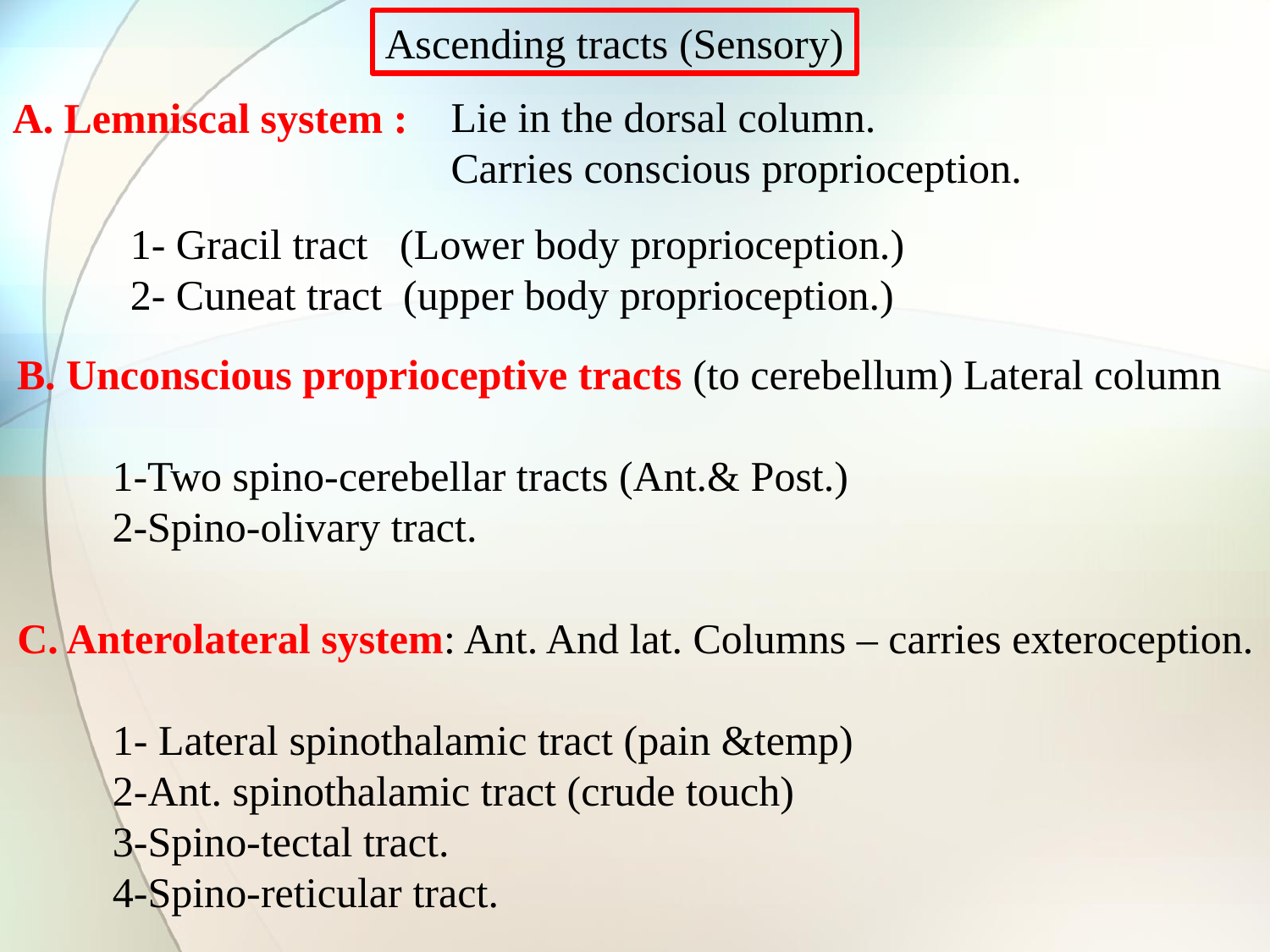

Ascending tracts (Sensory)
Lie in the dorsal column.
Carries conscious proprioception.
A. Lemniscal system :
1- Gracil tract   (Lower body proprioception.)
2- Cuneat tract  (upper body proprioception.)

B. Unconscious proprioceptive tracts (to cerebellum) Lateral column

         1-Two spino-cerebellar tracts (Ant.& Post.)
         2-Spino-olivary tract.

C. Anterolateral system: Ant. And lat. Columns – carries exteroception.

         1- Lateral spinothalamic tract (pain &temp)
         2-Ant. spinothalamic tract (crude touch)
         3-Spino-tectal tract.
         4-Spino-reticular tract.